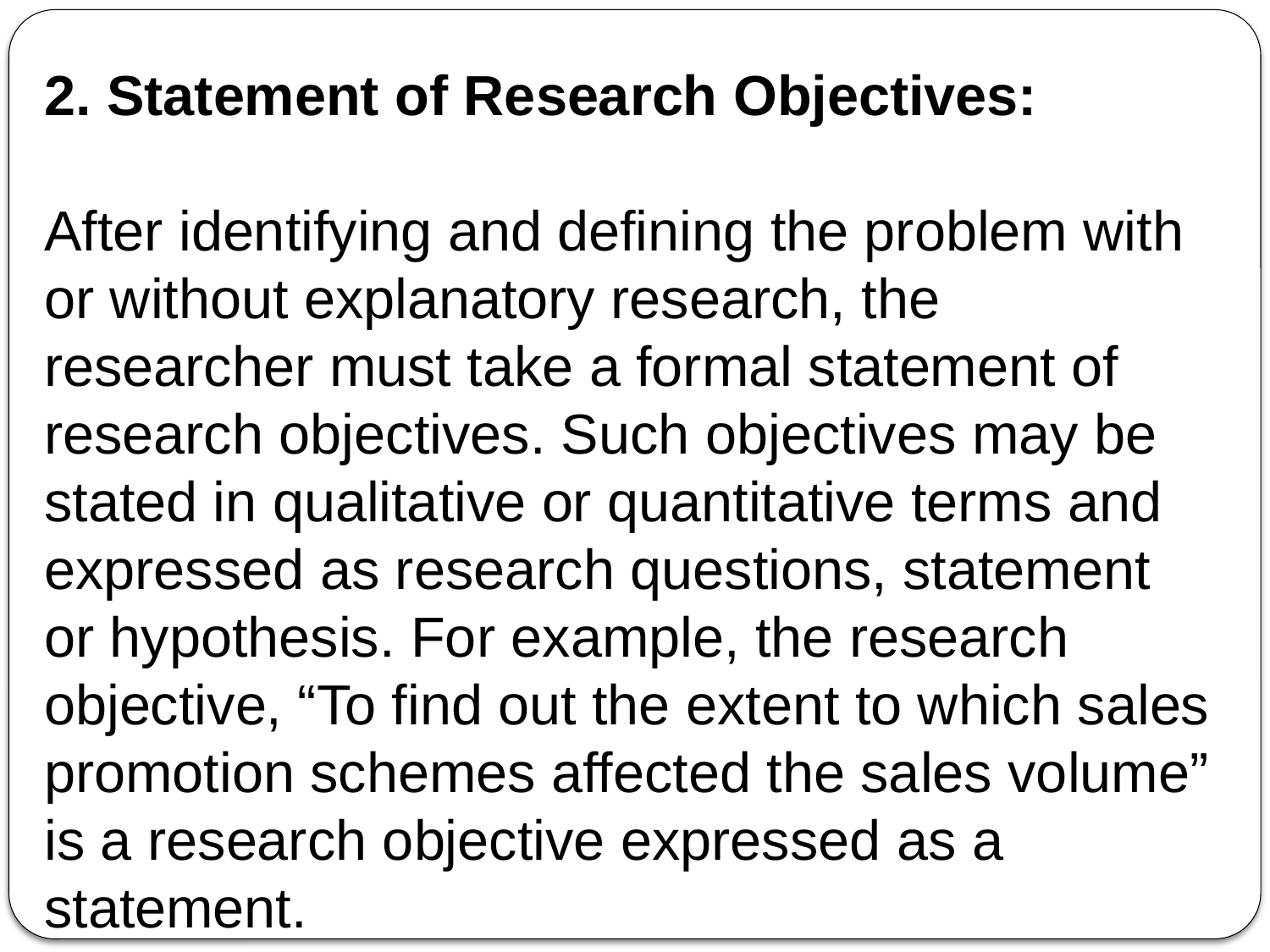

2. Statement of Research Objectives:

After identifying and defining the problem with or without explanatory research, the researcher must take a formal statement of research objectives. Such objectives may be stated in qualitative or quantitative terms and expressed as research questions, statement or hypothesis. For example, the research objective, “To find out the extent to which sales promotion schemes affected the sales volume” is a research objective expressed as a statement.